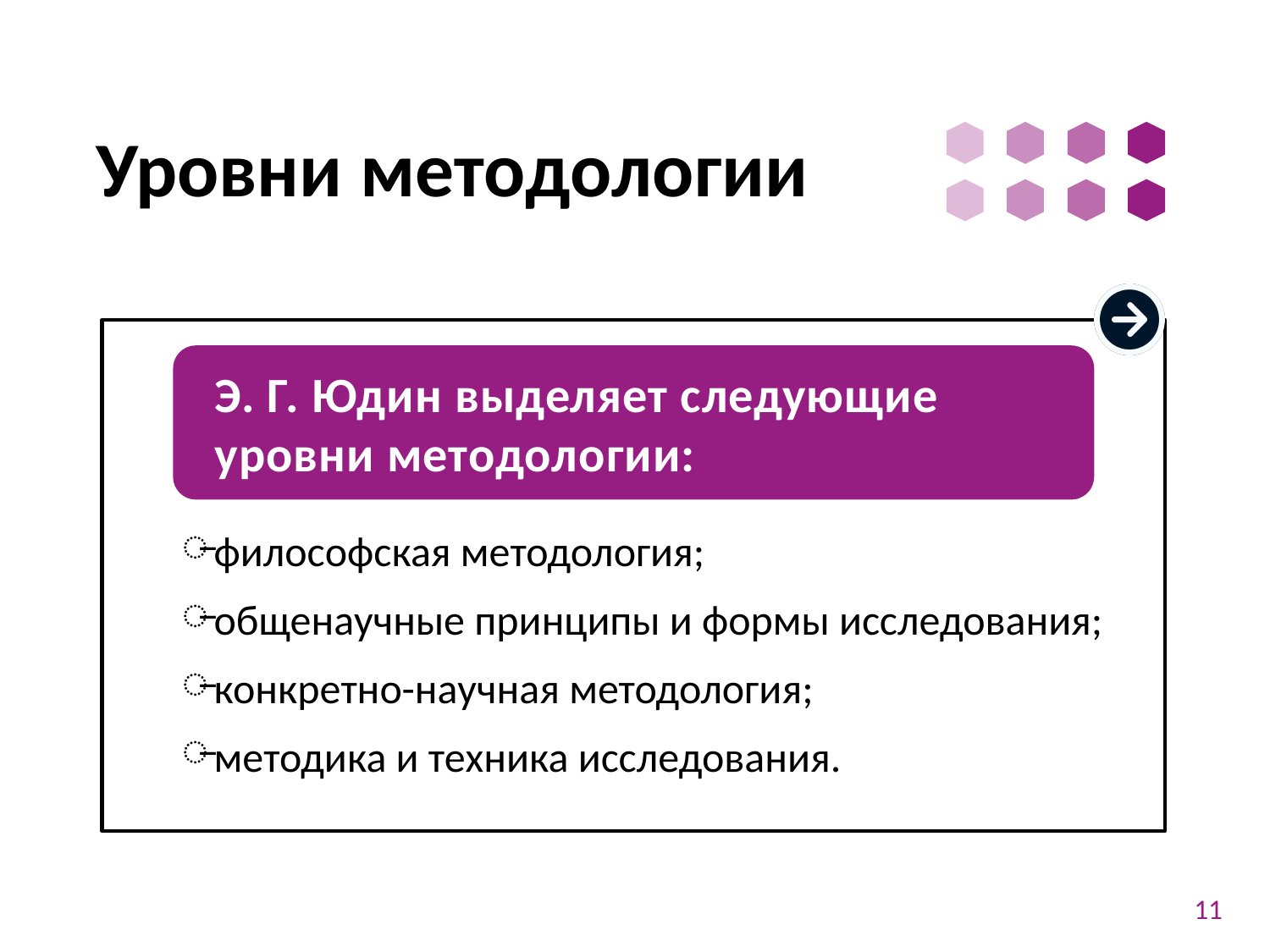

# Уровни методологии

философская методология;
общенаучные принципы и формы исследования;
конкретно-научная методология;
методика и техника исследования.
Э. Г. Юдин выделяет следующие
уровни методологии:
11